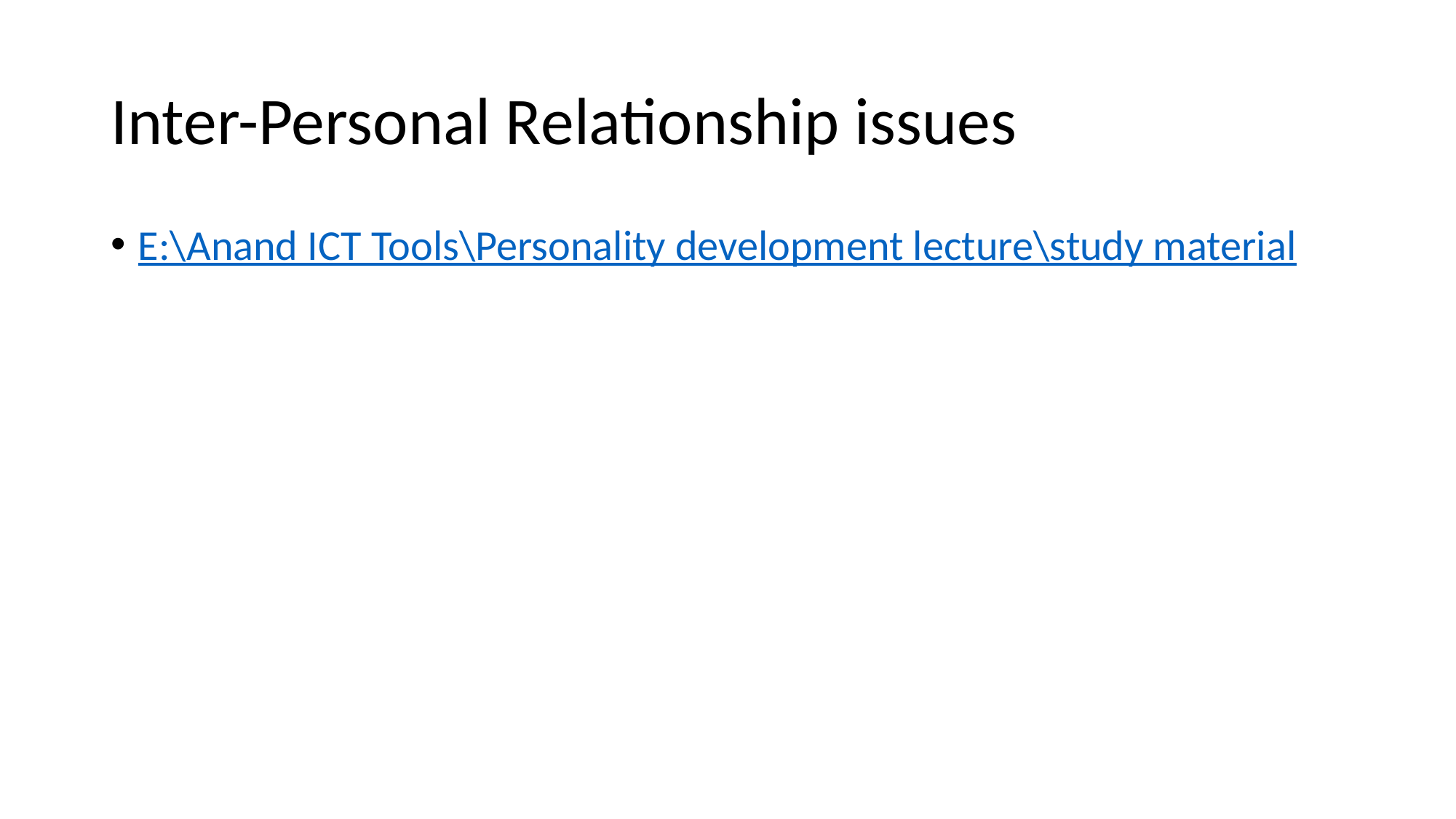

# Inter-Personal Relationship issues
E:\Anand ICT Tools\Personality development lecture\study material